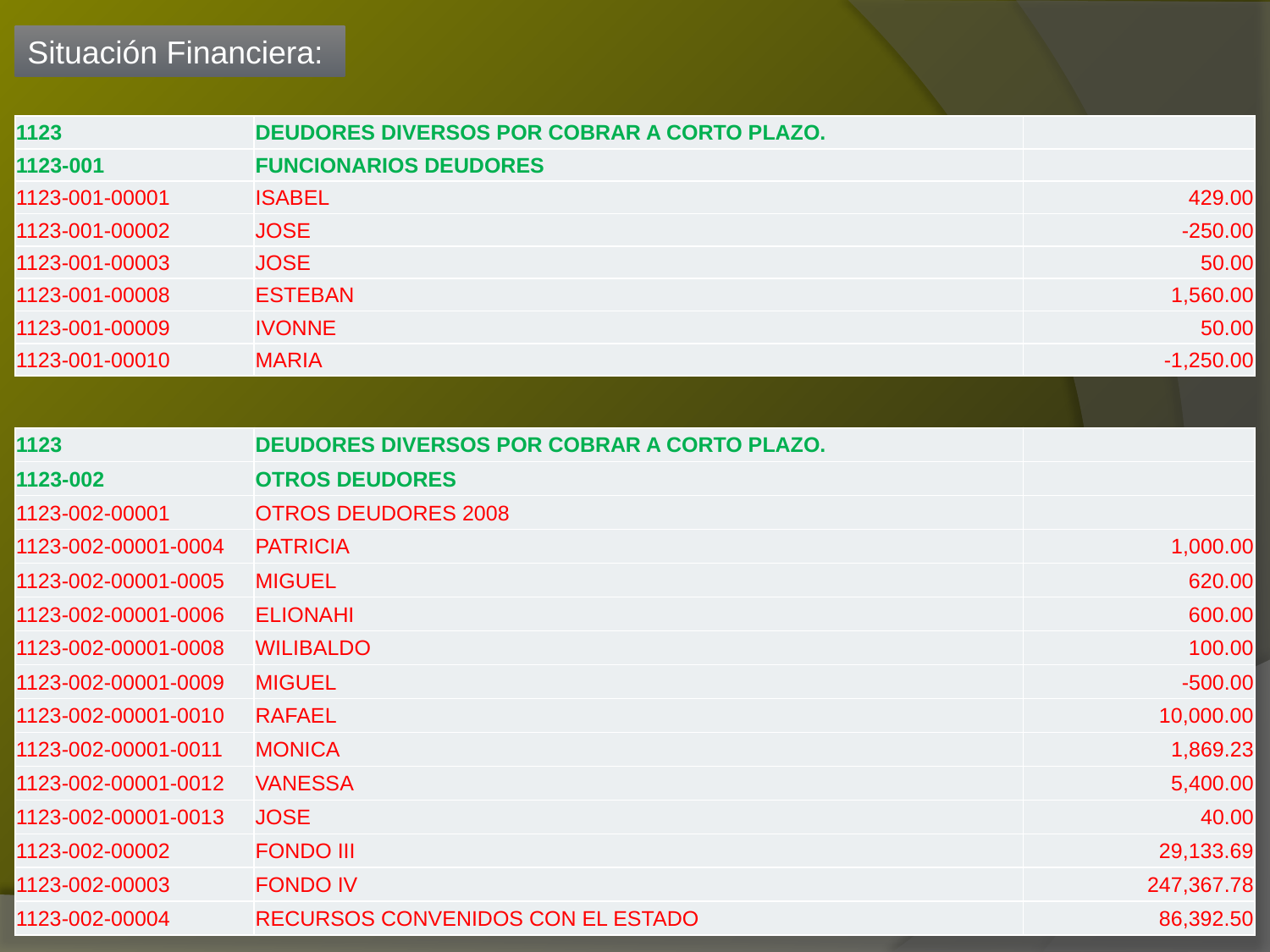

Situación Financiera:
| 1123 | DEUDORES DIVERSOS POR COBRAR A CORTO PLAZO. |  |
| --- | --- | --- |
| 1123-001 | FUNCIONARIOS DEUDORES |  |
| 1123-001-00001 | ISABEL | 429.00 |
| 1123-001-00002 | JOSE | -250.00 |
| 1123-001-00003 | JOSE | 50.00 |
| 1123-001-00008 | ESTEBAN | 1,560.00 |
| 1123-001-00009 | IVONNE | 50.00 |
| 1123-001-00010 | MARIA | -1,250.00 |
| 1123 | DEUDORES DIVERSOS POR COBRAR A CORTO PLAZO. |  |
| --- | --- | --- |
| 1123-002 | OTROS DEUDORES |  |
| 1123-002-00001 | OTROS DEUDORES 2008 |  |
| 1123-002-00001-0004 | PATRICIA | 1,000.00 |
| 1123-002-00001-0005 | MIGUEL | 620.00 |
| 1123-002-00001-0006 | ELIONAHI | 600.00 |
| 1123-002-00001-0008 | WILIBALDO | 100.00 |
| 1123-002-00001-0009 | MIGUEL | -500.00 |
| 1123-002-00001-0010 | RAFAEL | 10,000.00 |
| 1123-002-00001-0011 | MONICA | 1,869.23 |
| 1123-002-00001-0012 | VANESSA | 5,400.00 |
| 1123-002-00001-0013 | JOSE | 40.00 |
| 1123-002-00002 | FONDO III | 29,133.69 |
| 1123-002-00003 | FONDO IV | 247,367.78 |
| 1123-002-00004 | RECURSOS CONVENIDOS CON EL ESTADO | 86,392.50 |